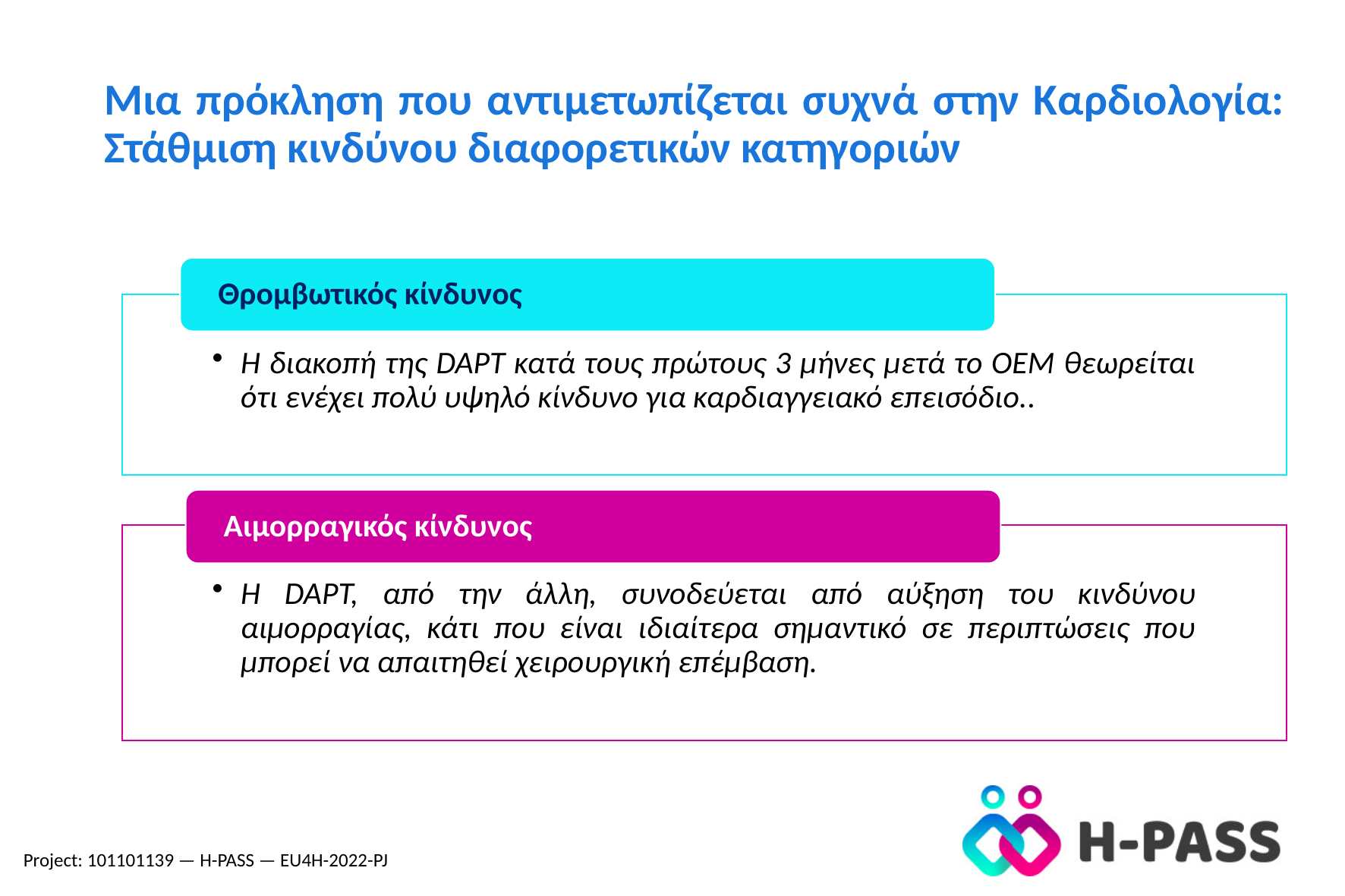

Μια πρόκληση που αντιμετωπίζεται συχνά στην Καρδιολογία: Στάθμιση κινδύνου διαφορετικών κατηγοριών
Η διακοπή της DAPT κατά τους πρώτους 3 μήνες μετά το ΟΕΜ θεωρείται ότι ενέχει πολύ υψηλό κίνδυνο για καρδιαγγειακό επεισόδιο..

Θρομβωτικός κίνδυνος
Η DAPT, από την άλλη, συνοδεύεται από αύξηση του κινδύνου αιμορραγίας, κάτι που είναι ιδιαίτερα σημαντικό σε περιπτώσεις που μπορεί να απαιτηθεί χειρουργική επέμβαση.

Αιμορραγικός κίνδυνος
Project: 101101139 — H-PASS — EU4H-2022-PJ